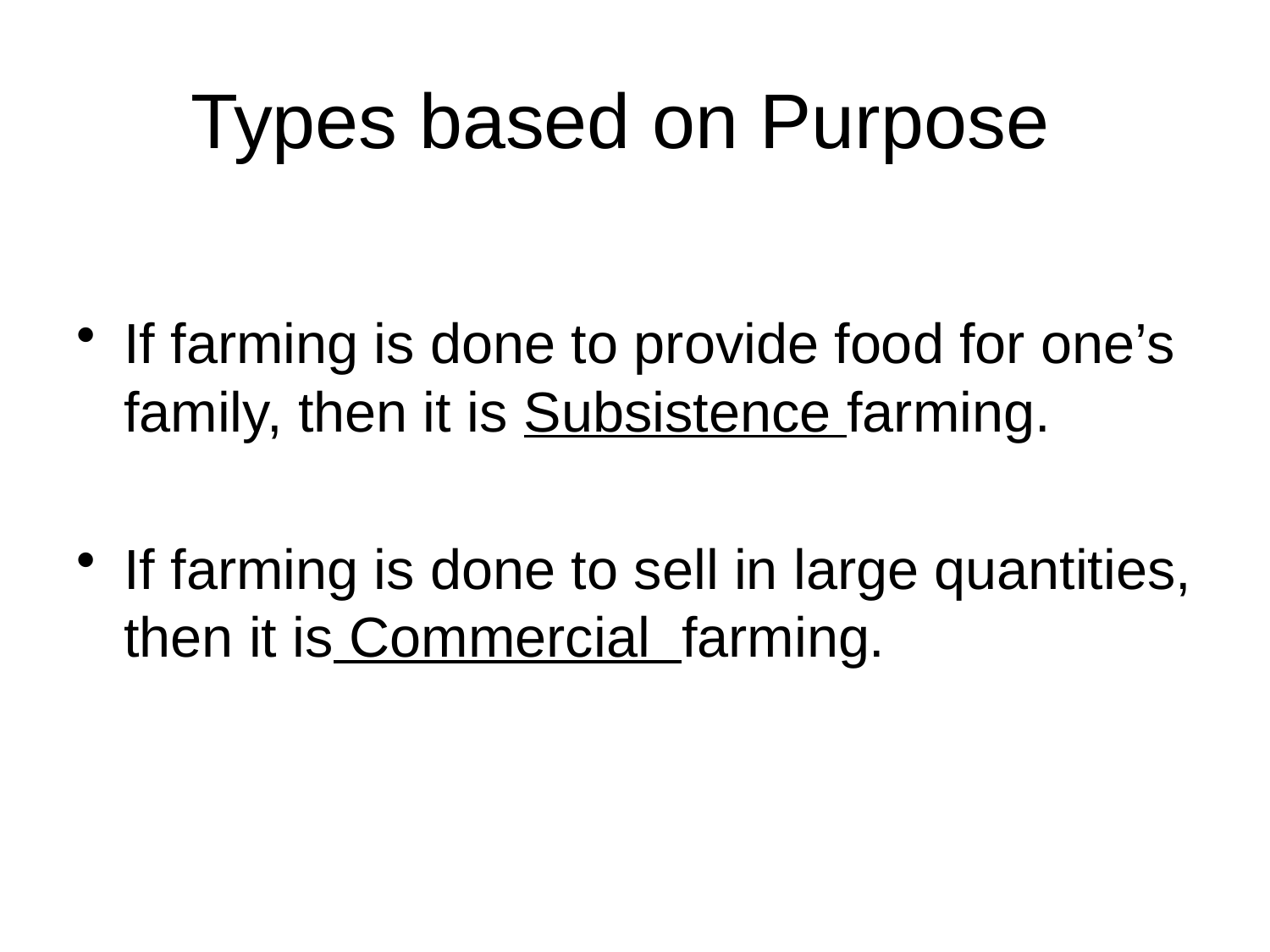

# Types based on Purpose

If farming is done to provide food for one’s family, then it is Subsistence farming.

If farming is done to sell in large quantities, then it is Commercial  farming.